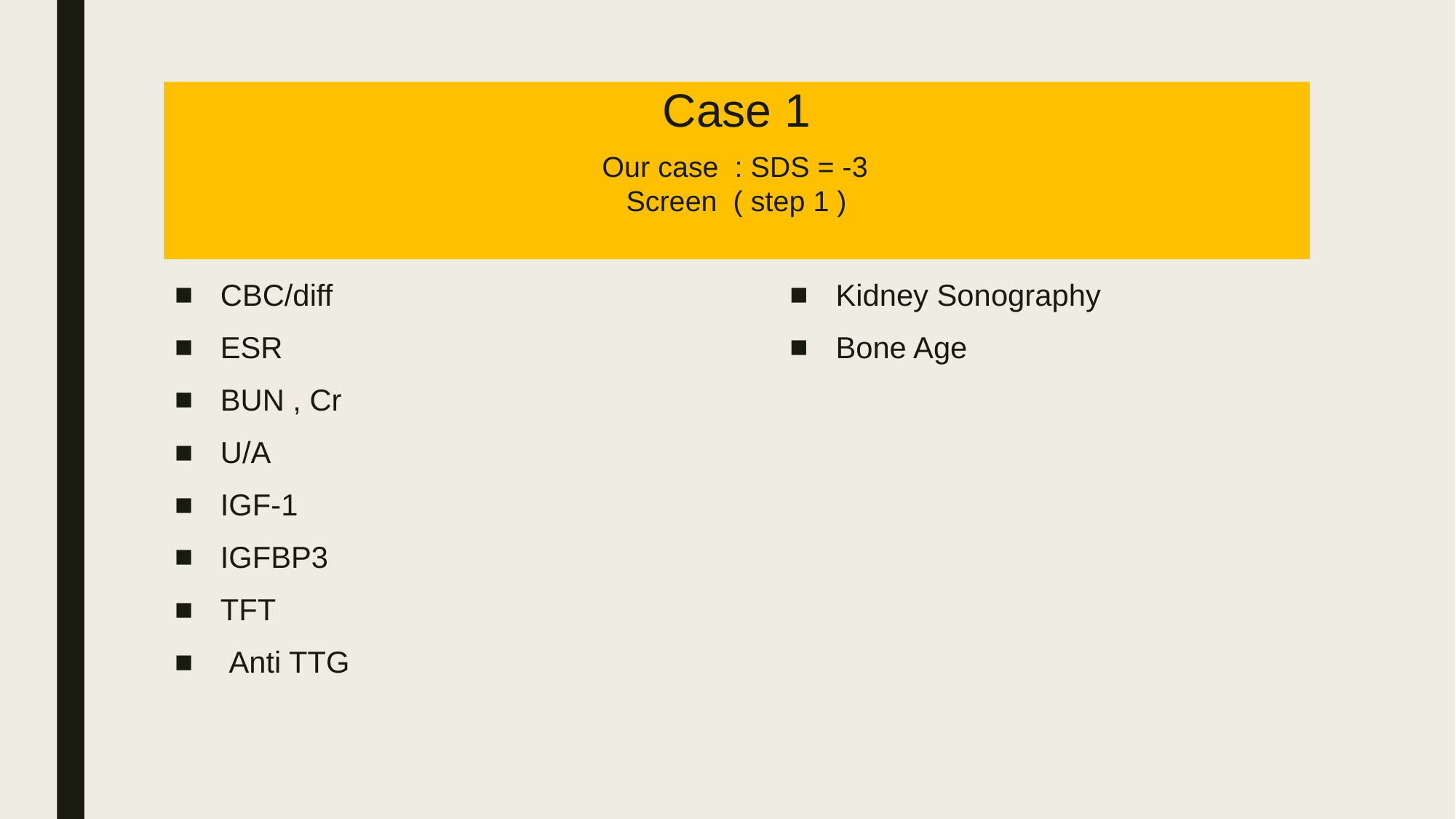

# Case 1 Our case  : SDS = -3 Screen  ( step 1 )
CBC/diff
ESR
BUN , Cr
U/A
IGF-1
IGFBP3
TFT
 Anti TTG

Kidney Sonography
Bone Age